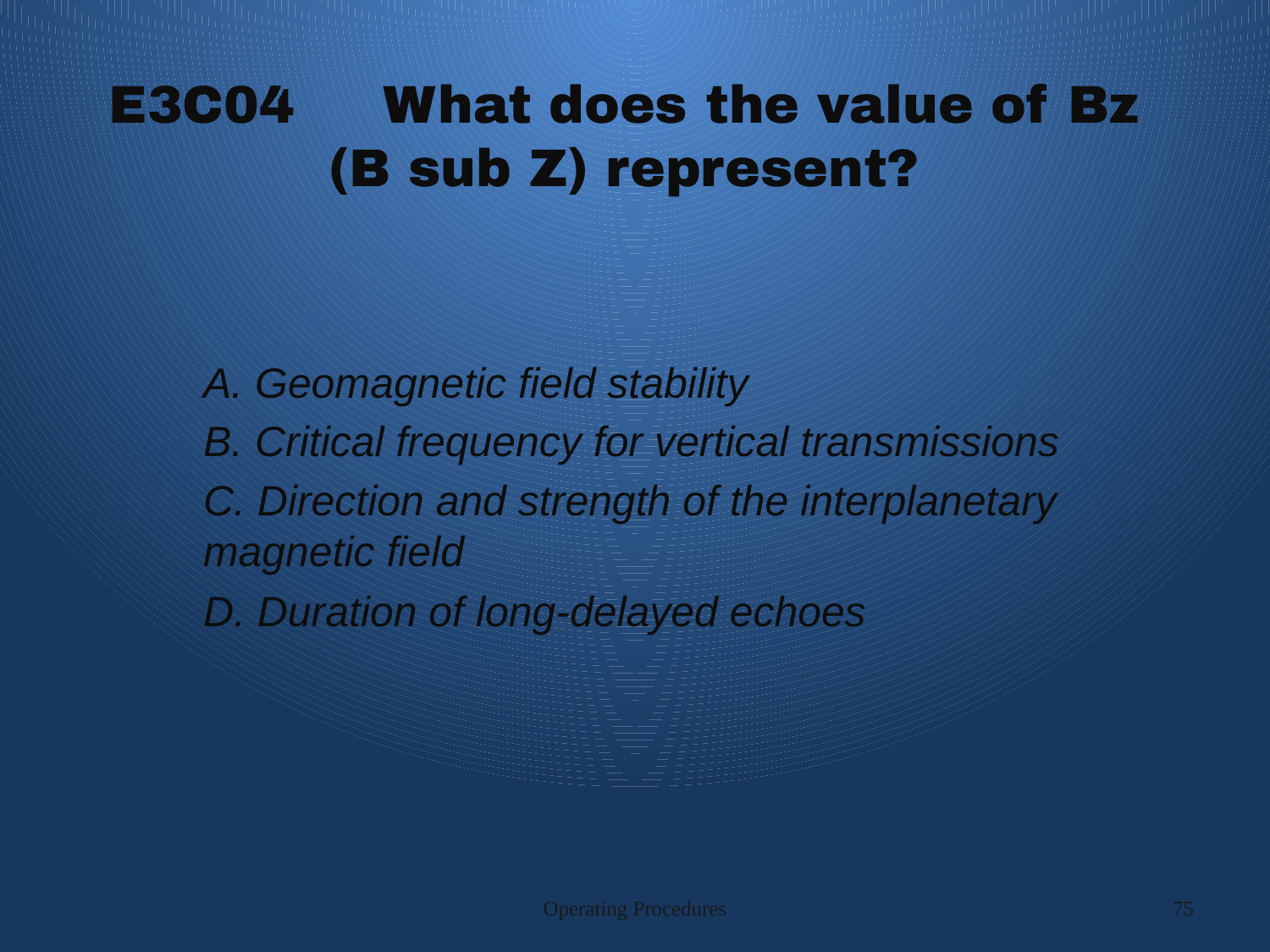

# E3C04     What does the value of Bz (B sub Z) represent?
A. Geomagnetic field stability
B. Critical frequency for vertical transmissions
C. Direction and strength of the interplanetary magnetic field
D. Duration of long-delayed echoes
Operating Procedures
75